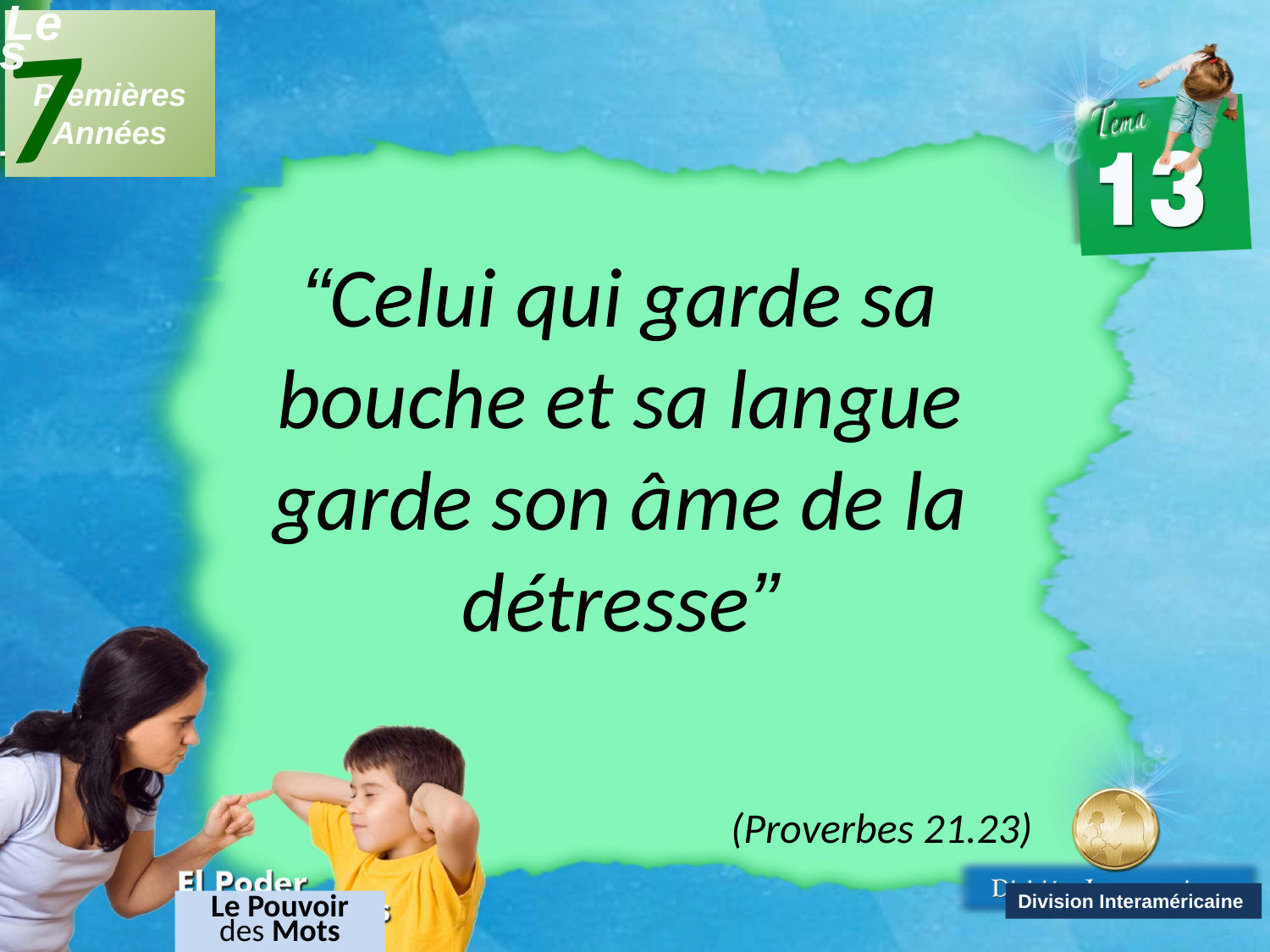

7
Les
         Premières
Années
Séminaire
“Celui qui garde sa bouche et sa langue garde son âme de la détresse”

(Proverbes 21.23)
Division Interaméricaine
Le Pouvoir des Mots